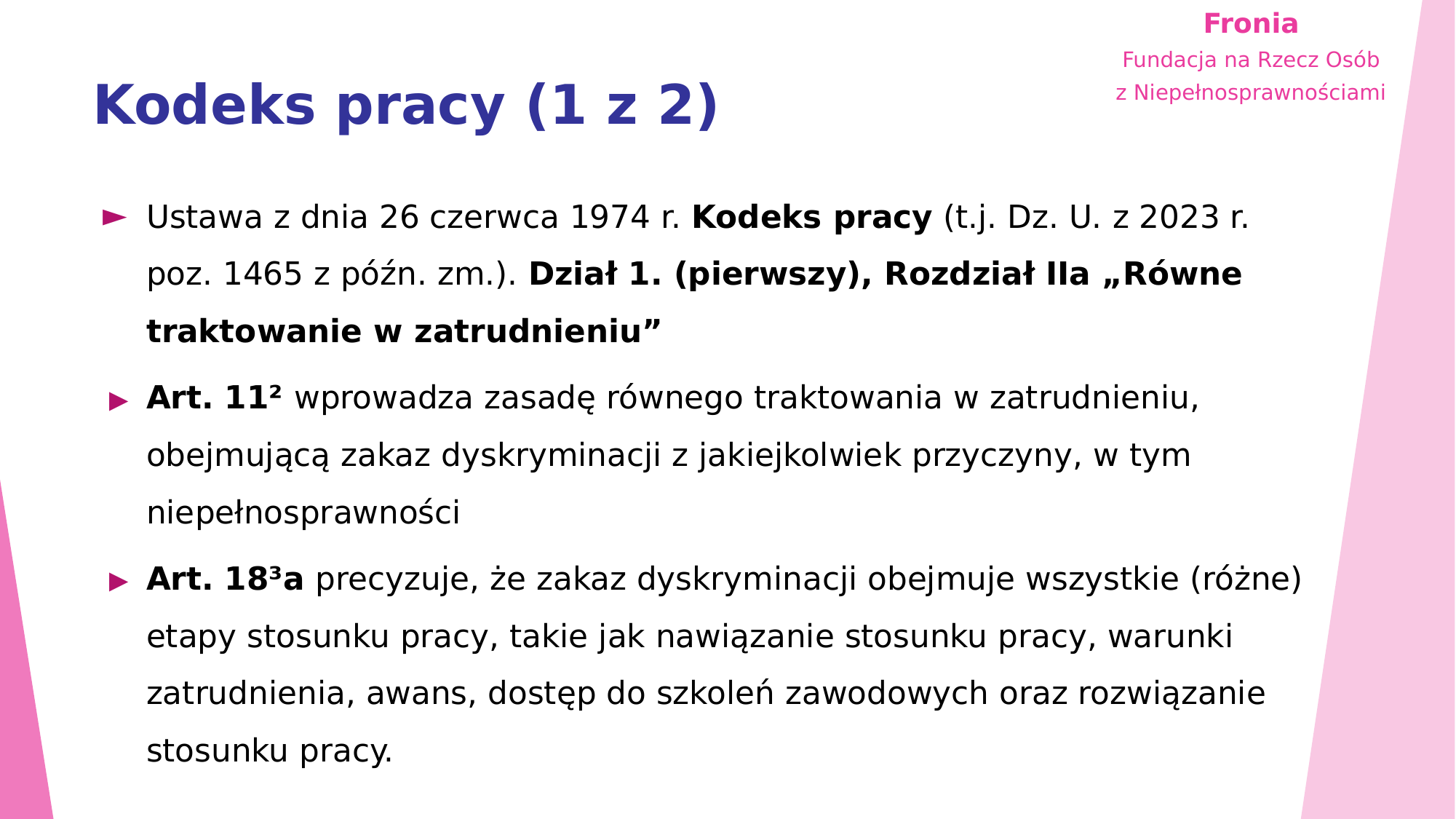

# Kodeks pracy (1 z 2)
Ustawa z dnia 26 czerwca 1974 r. Kodeks pracy (t.j. Dz. U. z 2023 r. poz. 1465 z późn. zm.). Dział 1. (pierwszy), Rozdział IIa „Równe traktowanie w zatrudnieniu”
Art. 11² wprowadza zasadę równego traktowania w zatrudnieniu, obejmującą zakaz dyskryminacji z jakiejkolwiek przyczyny, w tym niepełnosprawności
Art. 18³a precyzuje, że zakaz dyskryminacji obejmuje wszystkie (różne) etapy stosunku pracy, takie jak nawiązanie stosunku pracy, warunki zatrudnienia, awans, dostęp do szkoleń zawodowych oraz rozwiązanie stosunku pracy.